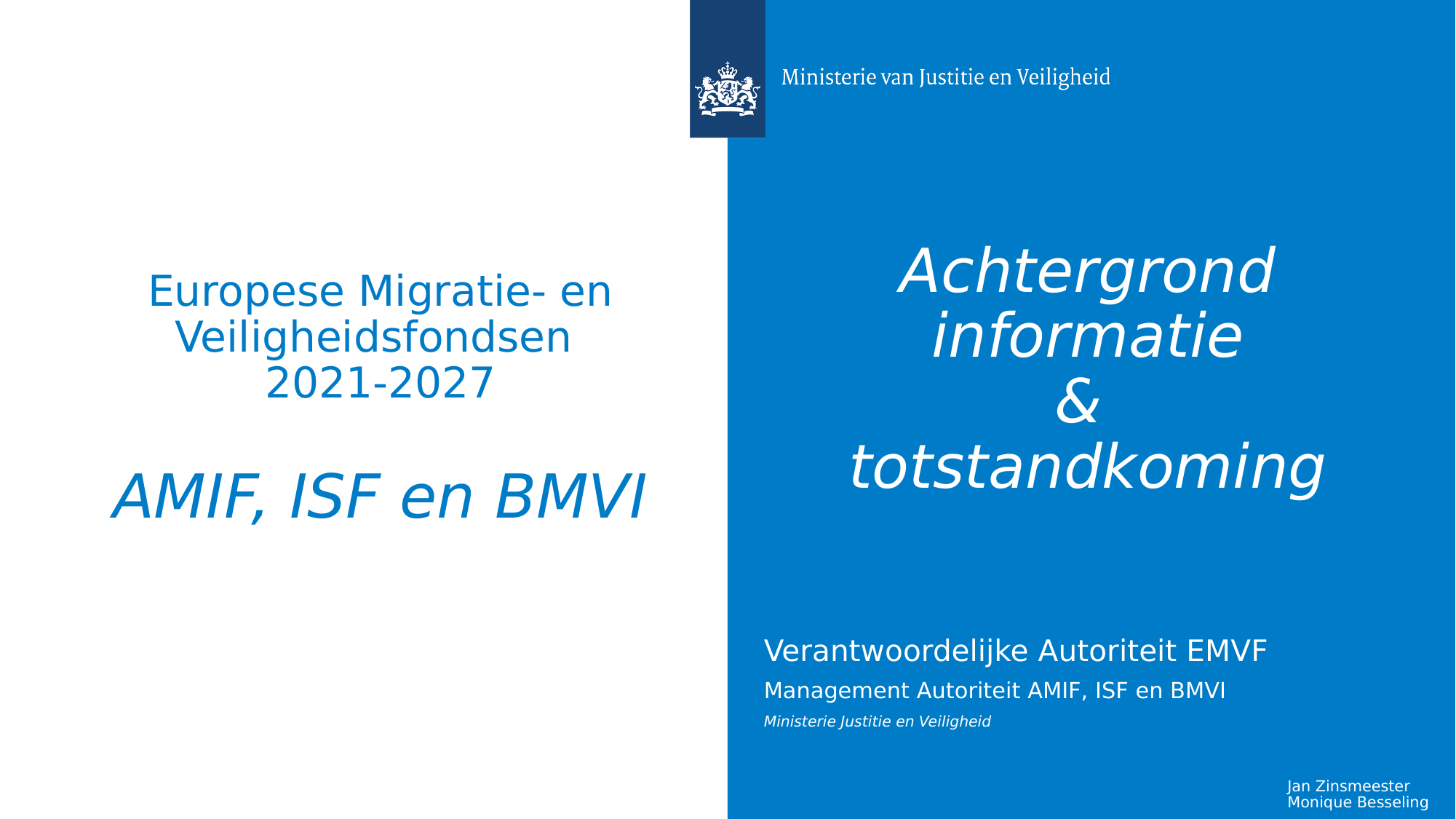

# Europese Migratie- en Veiligheidsfondsen 2021-2027 AMIF, ISF en BMVI
Achtergrond informatie
&
totstandkoming
Verantwoordelijke Autoriteit EMVF
Management Autoriteit AMIF, ISF en BMVI
Ministerie Justitie en Veiligheid

Jan Zinsmeester
Monique Besseling